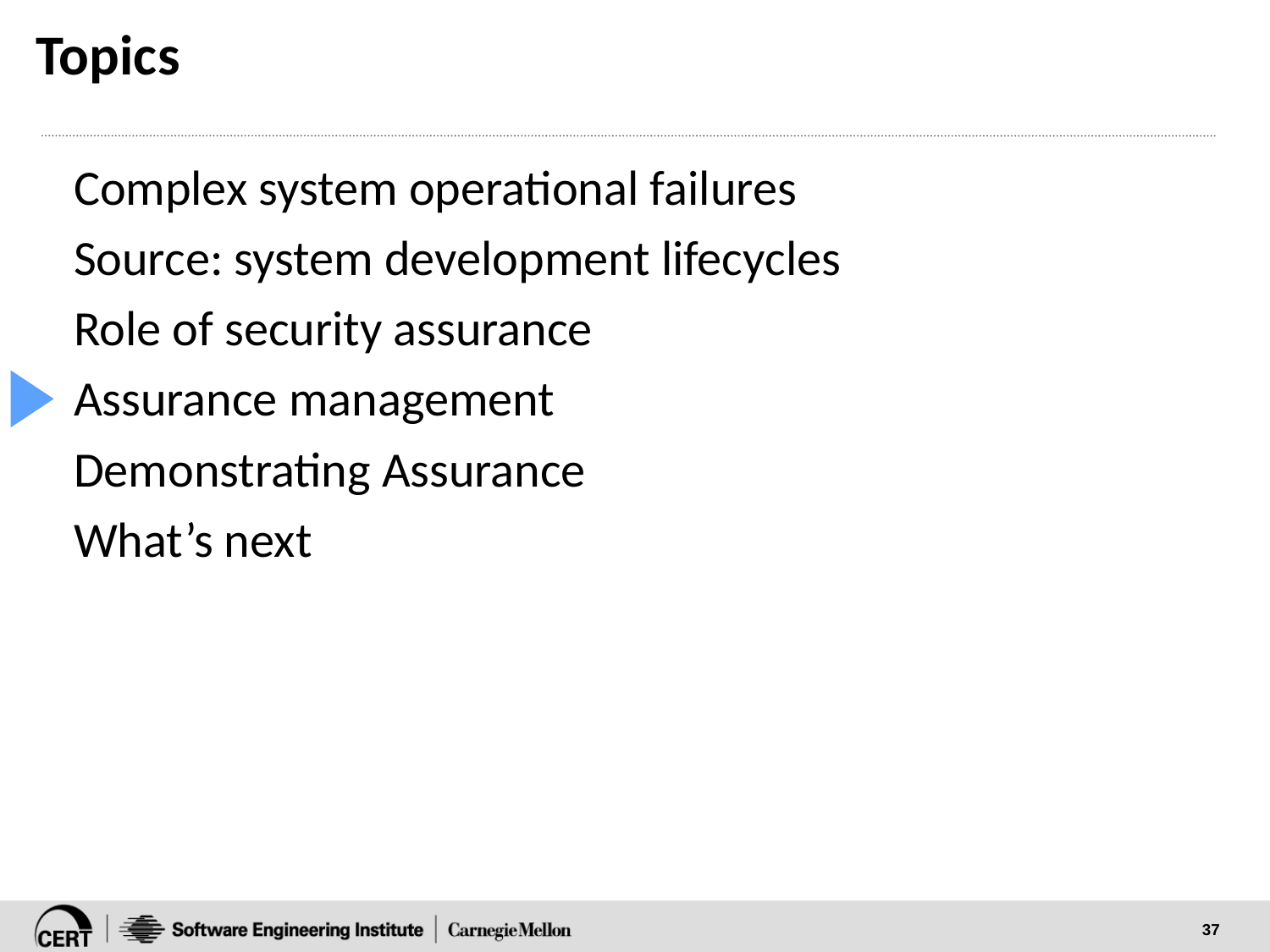

# Topics
Complex system operational failures
Source: system development lifecycles
Role of security assurance
Assurance management
Demonstrating Assurance
What’s next